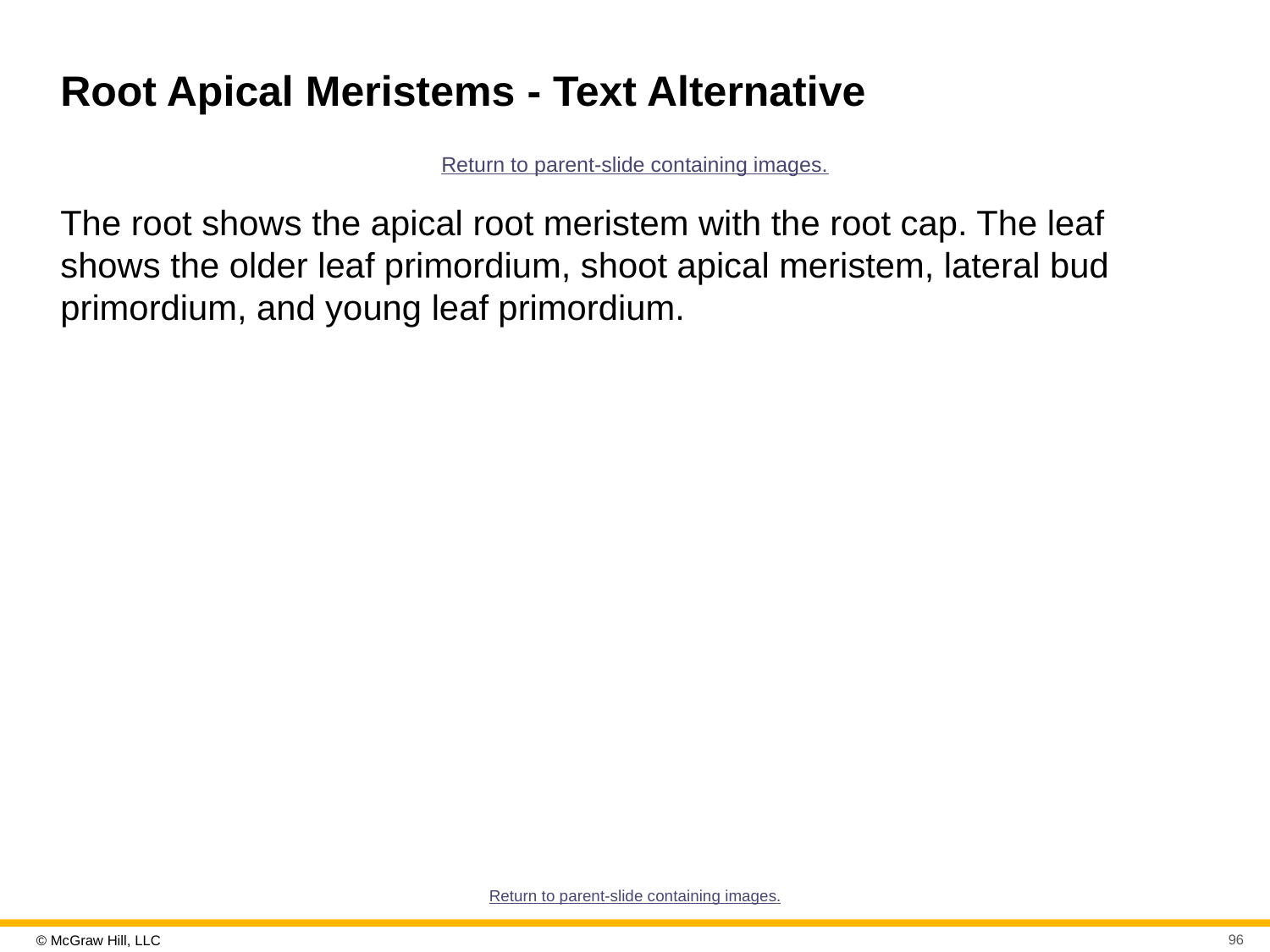

# Root Apical Meristems - Text Alternative
Return to parent-slide containing images.
The root shows the apical root meristem with the root cap. The leaf shows the older leaf primordium, shoot apical meristem, lateral bud primordium, and young leaf primordium.
Return to parent-slide containing images.
96